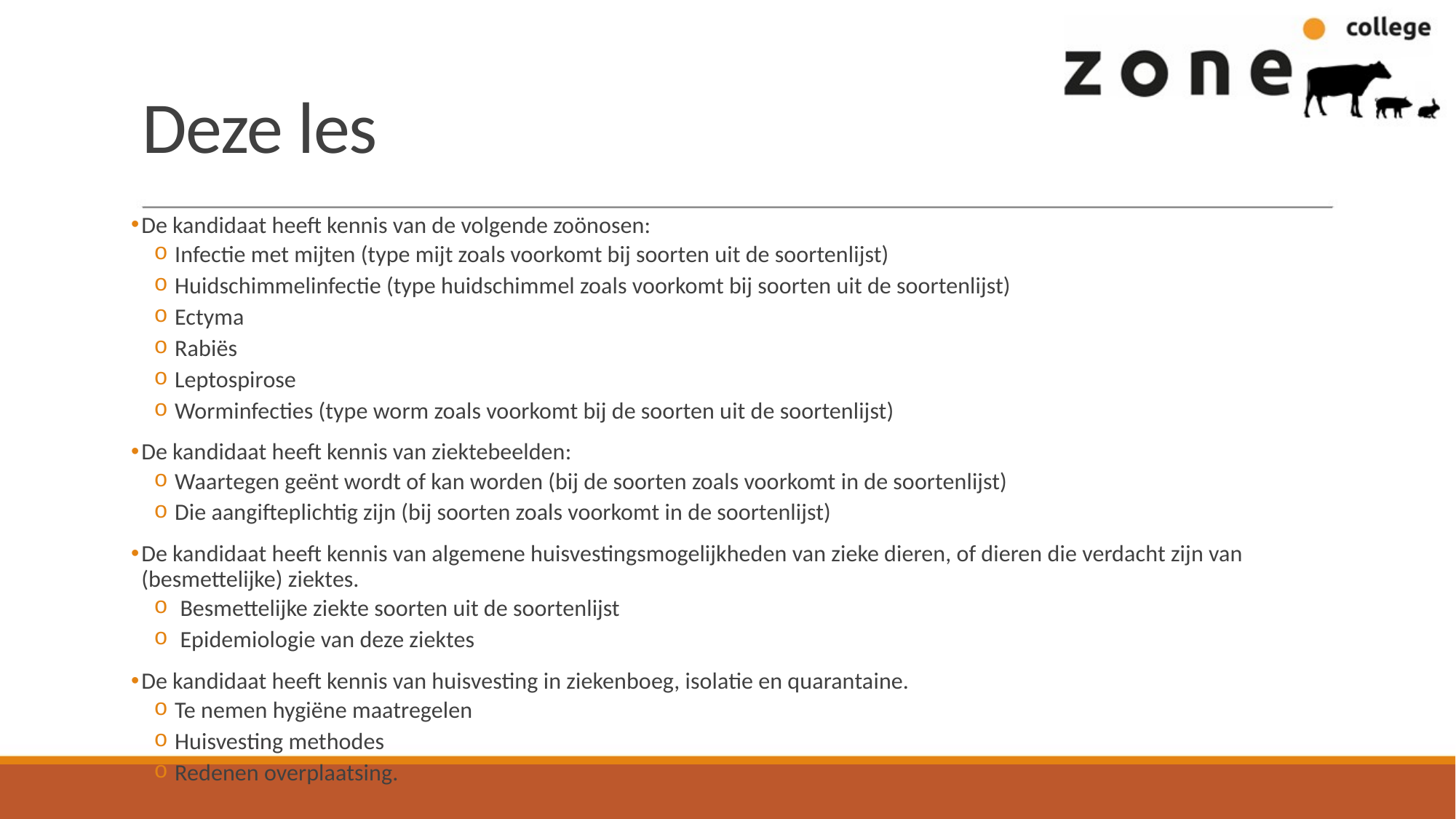

# Deze les
De kandidaat heeft kennis van de volgende zoönosen:
Infectie met mijten (type mijt zoals voorkomt bij soorten uit de soortenlijst)
Huidschimmelinfectie (type huidschimmel zoals voorkomt bij soorten uit de soortenlijst)
Ectyma
Rabiës
Leptospirose
Worminfecties (type worm zoals voorkomt bij de soorten uit de soortenlijst)
De kandidaat heeft kennis van ziektebeelden:
Waartegen geënt wordt of kan worden (bij de soorten zoals voorkomt in de soortenlijst)
Die aangifteplichtig zijn (bij soorten zoals voorkomt in de soortenlijst)
De kandidaat heeft kennis van algemene huisvestingsmogelijkheden van zieke dieren, of dieren die verdacht zijn van (besmettelijke) ziektes.
 Besmettelijke ziekte soorten uit de soortenlijst
 Epidemiologie van deze ziektes
De kandidaat heeft kennis van huisvesting in ziekenboeg, isolatie en quarantaine.
Te nemen hygiëne maatregelen
Huisvesting methodes
Redenen overplaatsing.